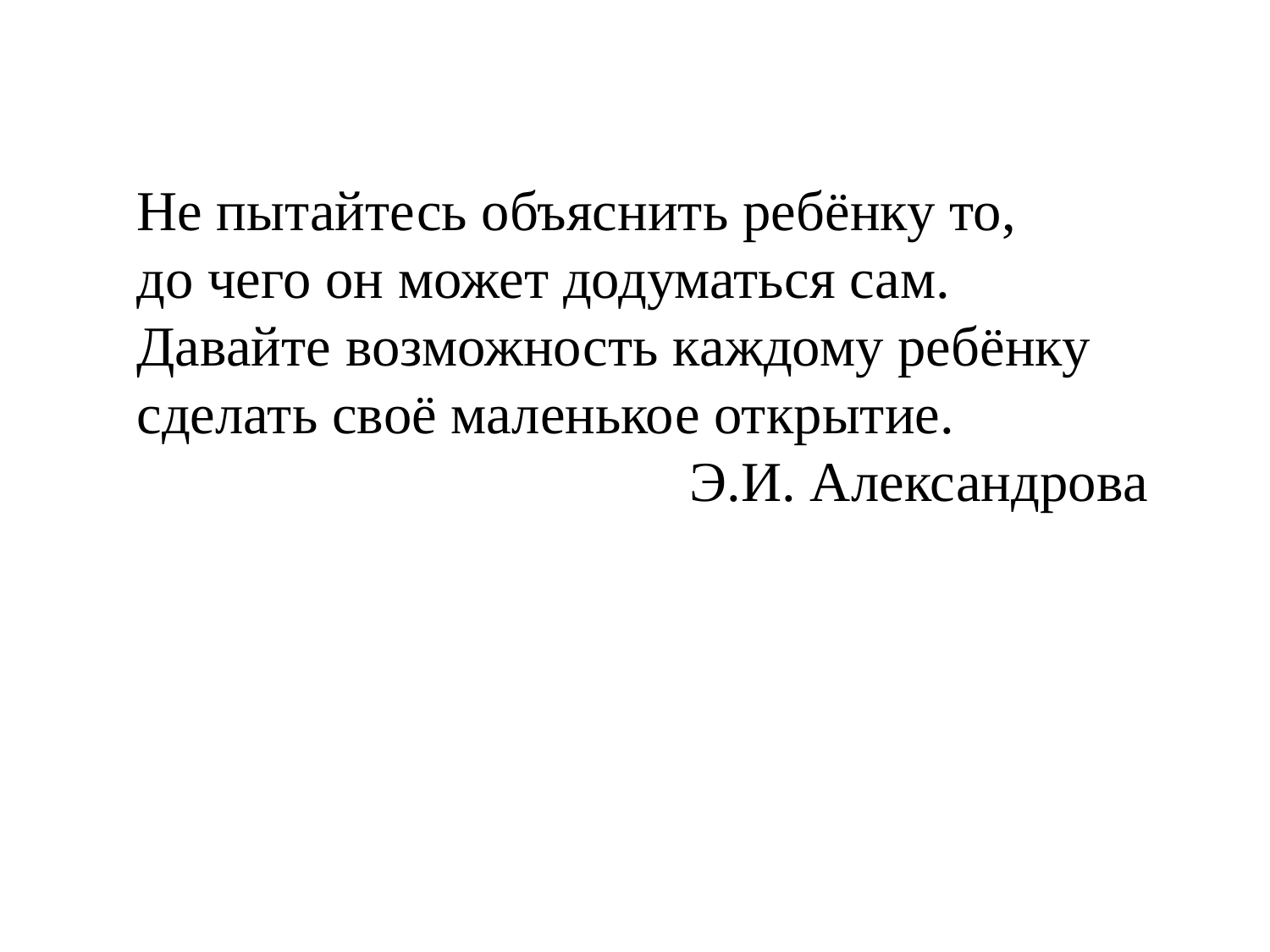

Не пытайтесь объяснить ребёнку то,
 до чего он может додуматься сам.
 Давайте возможность каждому ребёнку
 сделать своё маленькое открытие.
                                        Э.И. Александрова